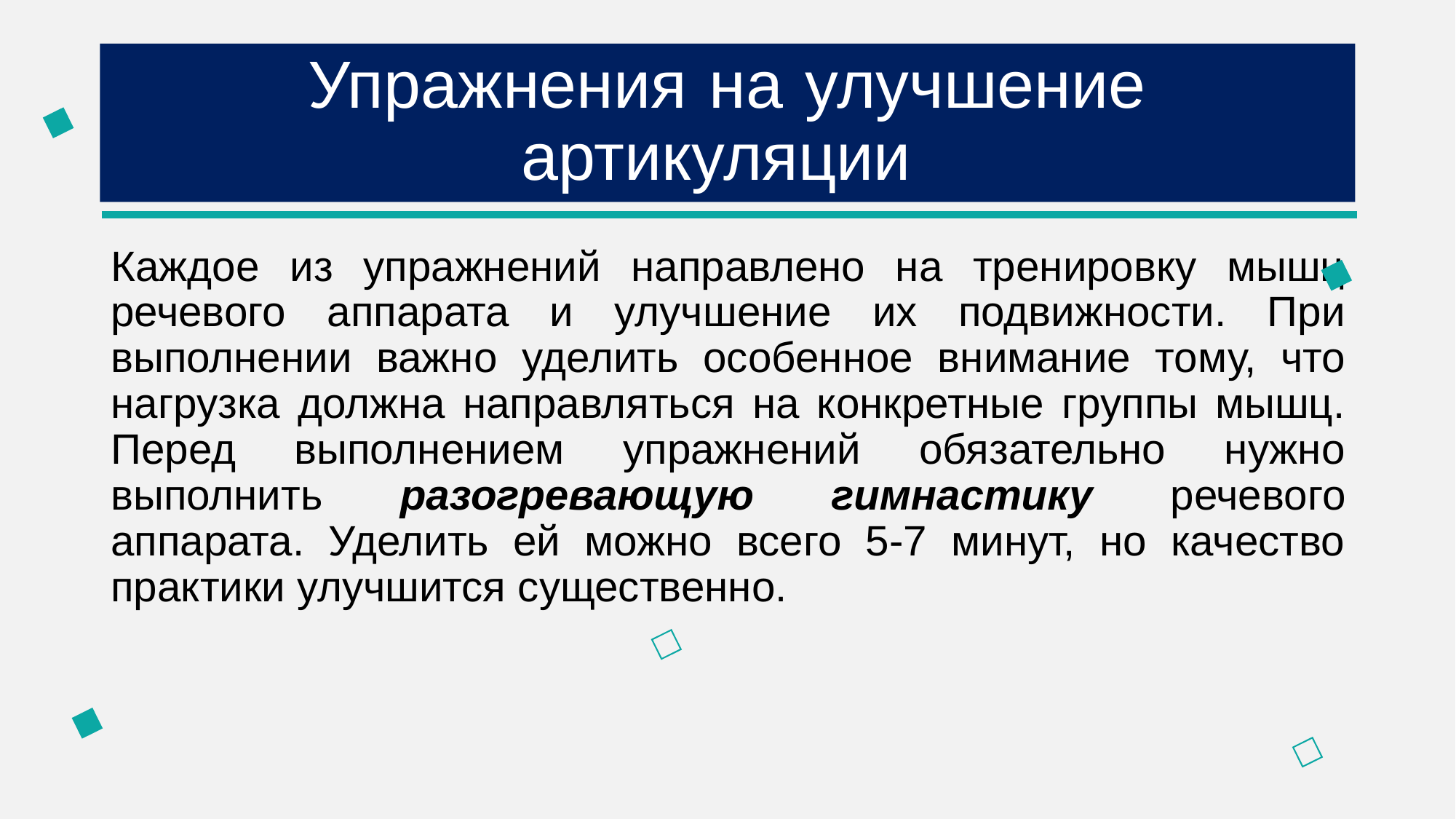

# Упражнения на улучшение артикуляции

Каждое из упражнений направлено на тренировку мышц речевого аппарата и улучшение их подвижности. При выполнении важно уделить особенное внимание тому, что нагрузка должна направляться на конкретные группы мышц. Перед выполнением упражнений обязательно нужно выполнить разогревающую гимнастику речевого аппарата. Уделить ей можно всего 5-7 минут, но качество практики улучшится существенно.